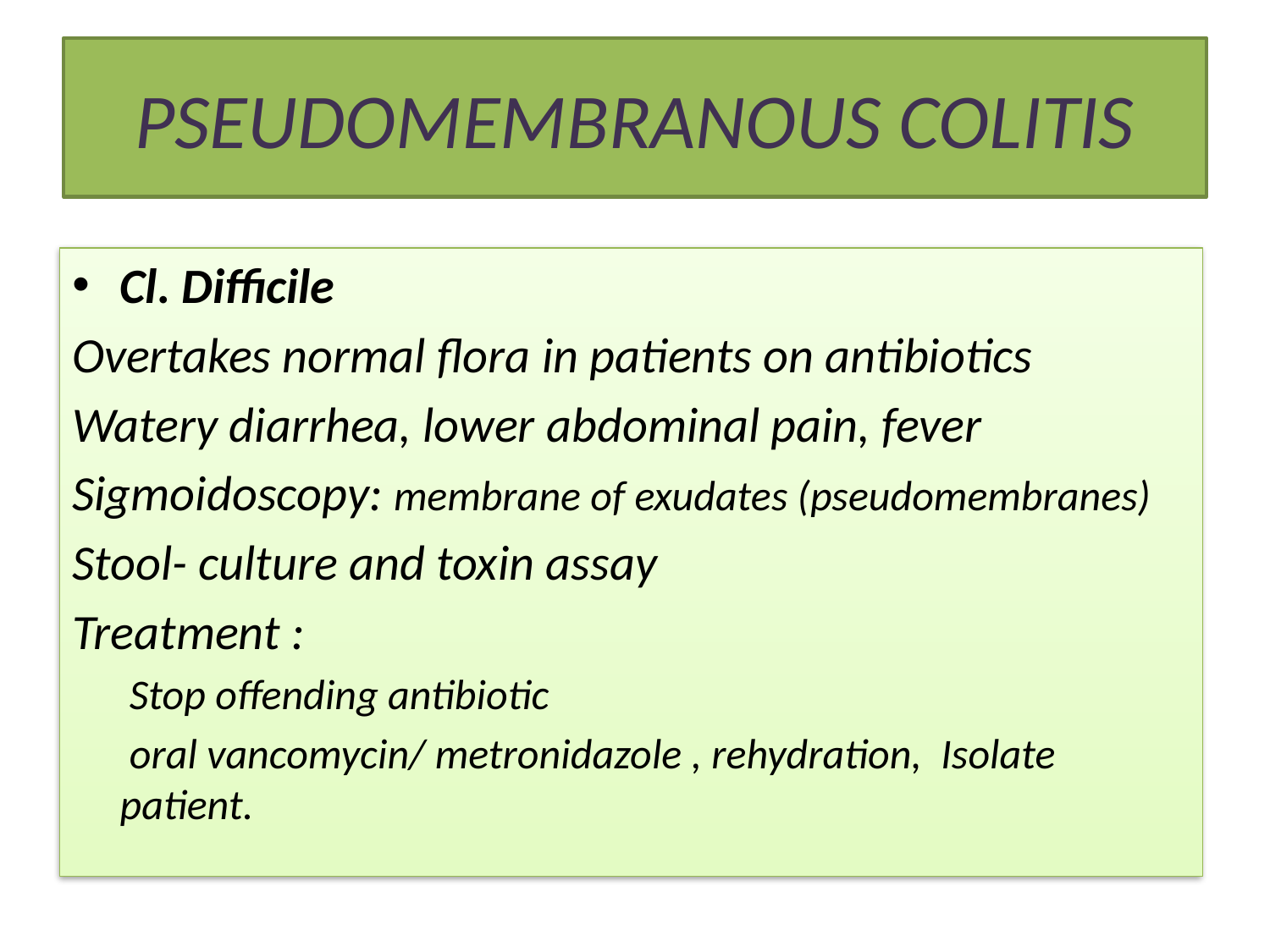

# PSEUDOMEMBRANOUS COLITIS
Cl. Difficile
Overtakes normal flora in patients on antibiotics
Watery diarrhea, lower abdominal pain, fever
Sigmoidoscopy: membrane of exudates (pseudomembranes)
Stool- culture and toxin assay
Treatment :
      Stop offending antibiotic
      oral vancomycin/ metronidazole , rehydration,  Isolate patient.